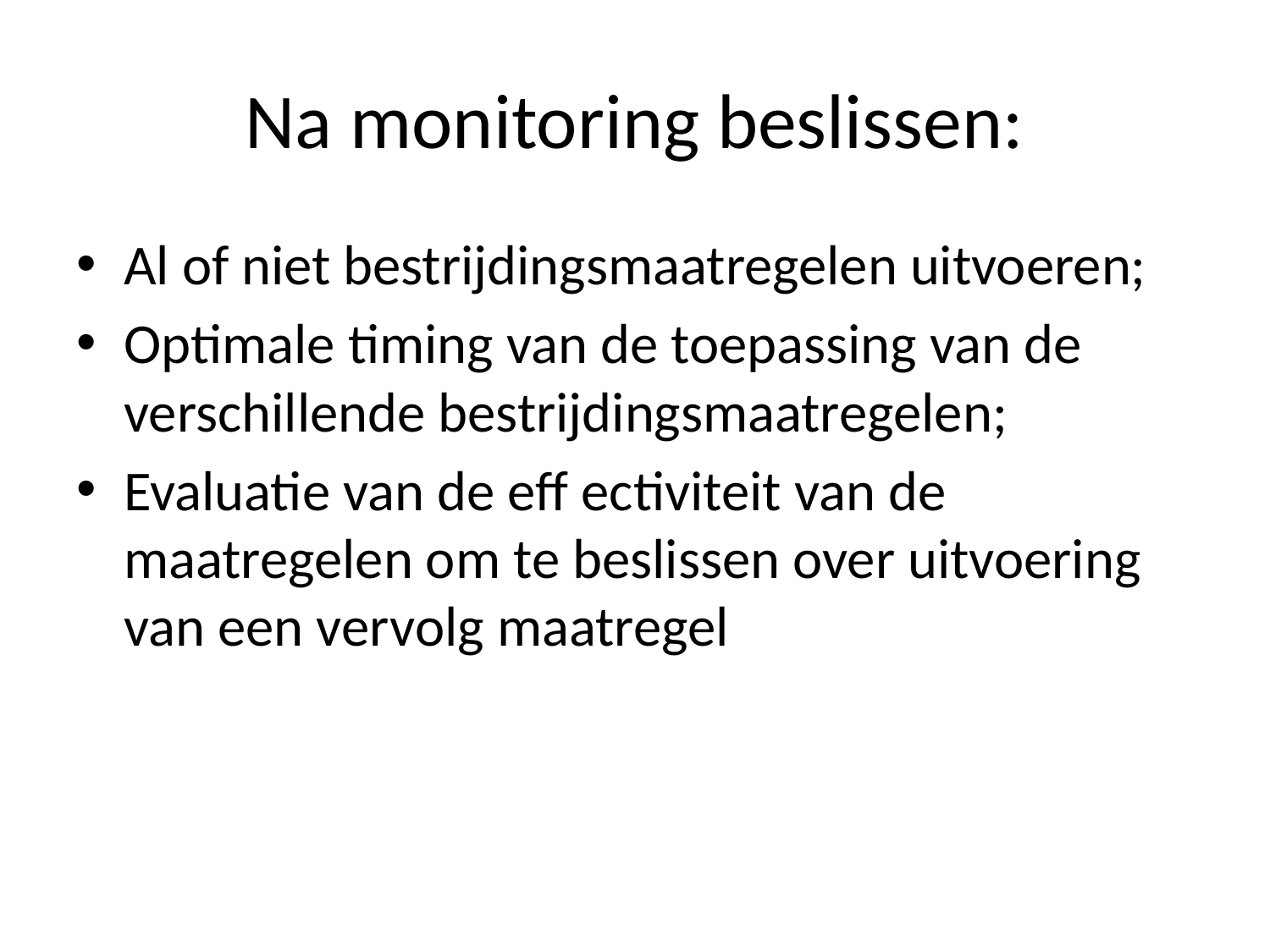

# Na monitoring beslissen:
Al of niet bestrijdingsmaatregelen uitvoeren;
Optimale timing van de toepassing van de verschillende bestrijdingsmaatregelen;
Evaluatie van de eff ectiviteit van de maatregelen om te beslissen over uitvoering van een vervolg maatregel